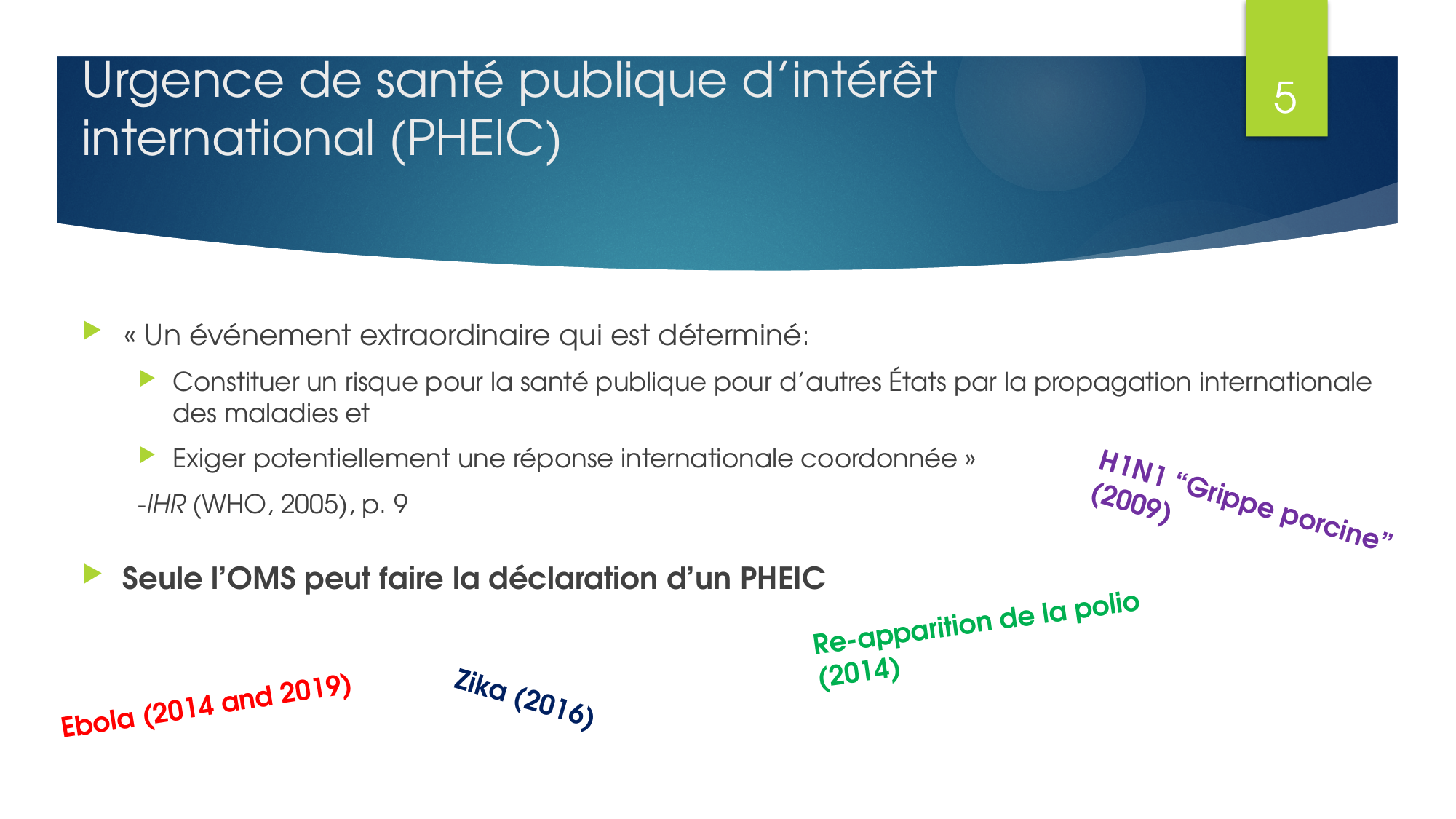

5
# Urgence de santé publique d’intérêt international (PHEIC)
« Un événement extraordinaire qui est déterminé:
Constituer un risque pour la santé publique pour d’autres États par la propagation internationale des maladies et
Exiger potentiellement une réponse internationale coordonnée »
								-IHR (WHO, 2005), p. 9
H1N1 “Grippe porcine” (2009)
Seule l’OMS peut faire la déclaration d’un PHEIC

Re-apparition de la polio (2014)
Ebola (2014 and 2019)
Zika (2016)